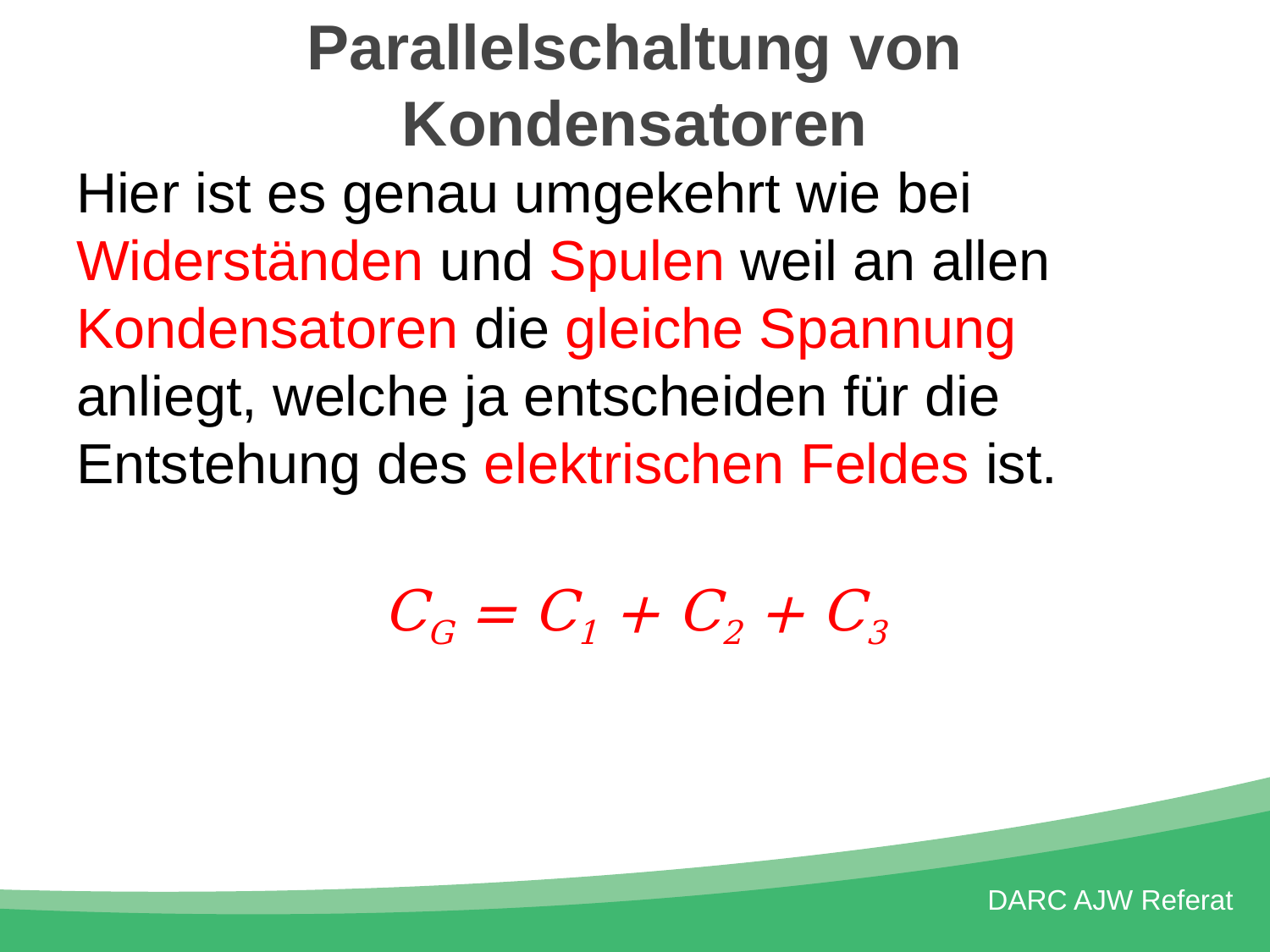

# Parallelschaltung von Kondensatoren
Hier ist es genau umgekehrt wie bei Widerständen und Spulen weil an allen Kondensatoren die gleiche Spannung anliegt, welche ja entscheiden für die Entstehung des elektrischen Feldes ist.
CG = C1 + C2 + C3